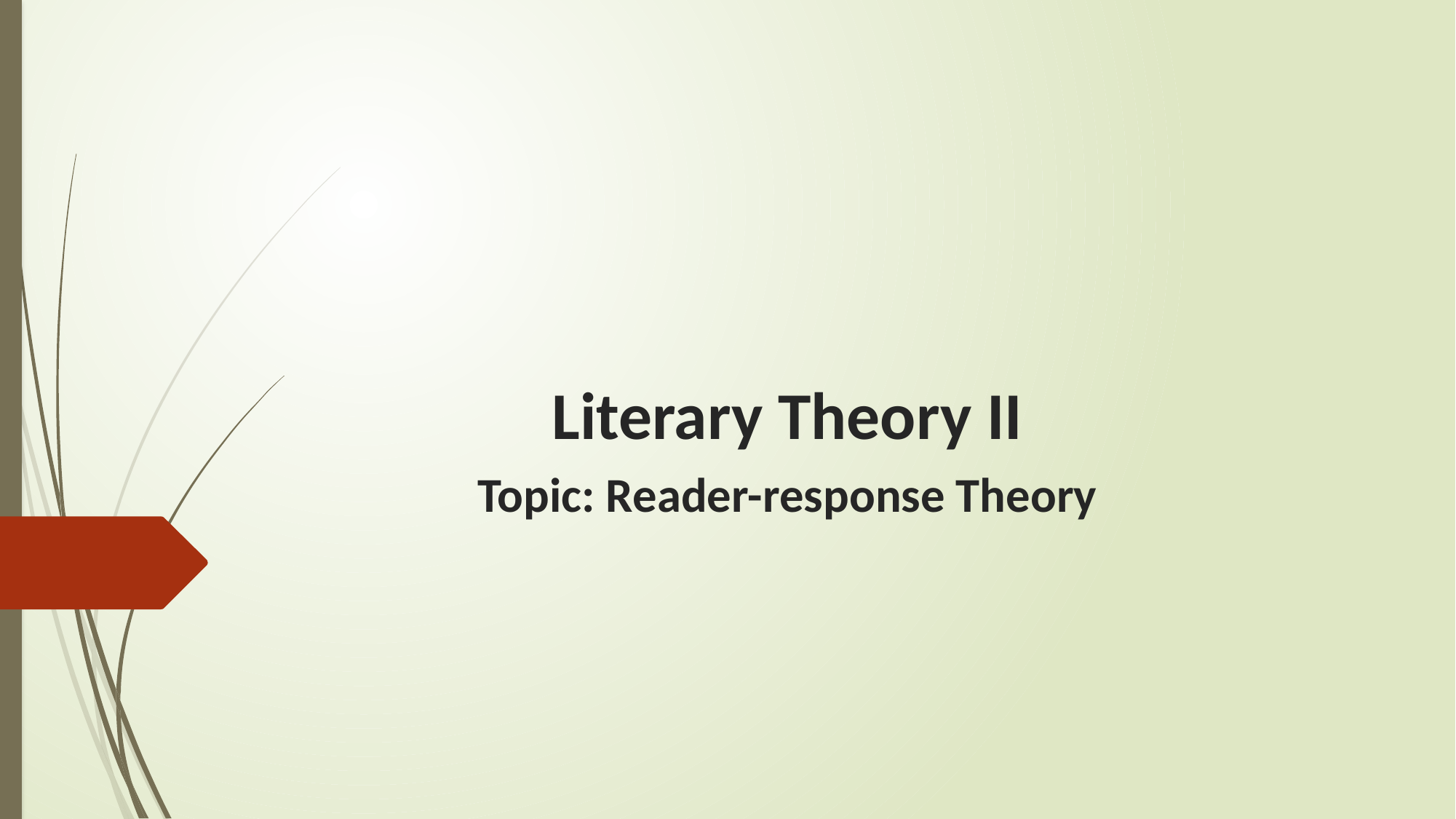

# Literary Theory II
Topic: Reader-response Theory